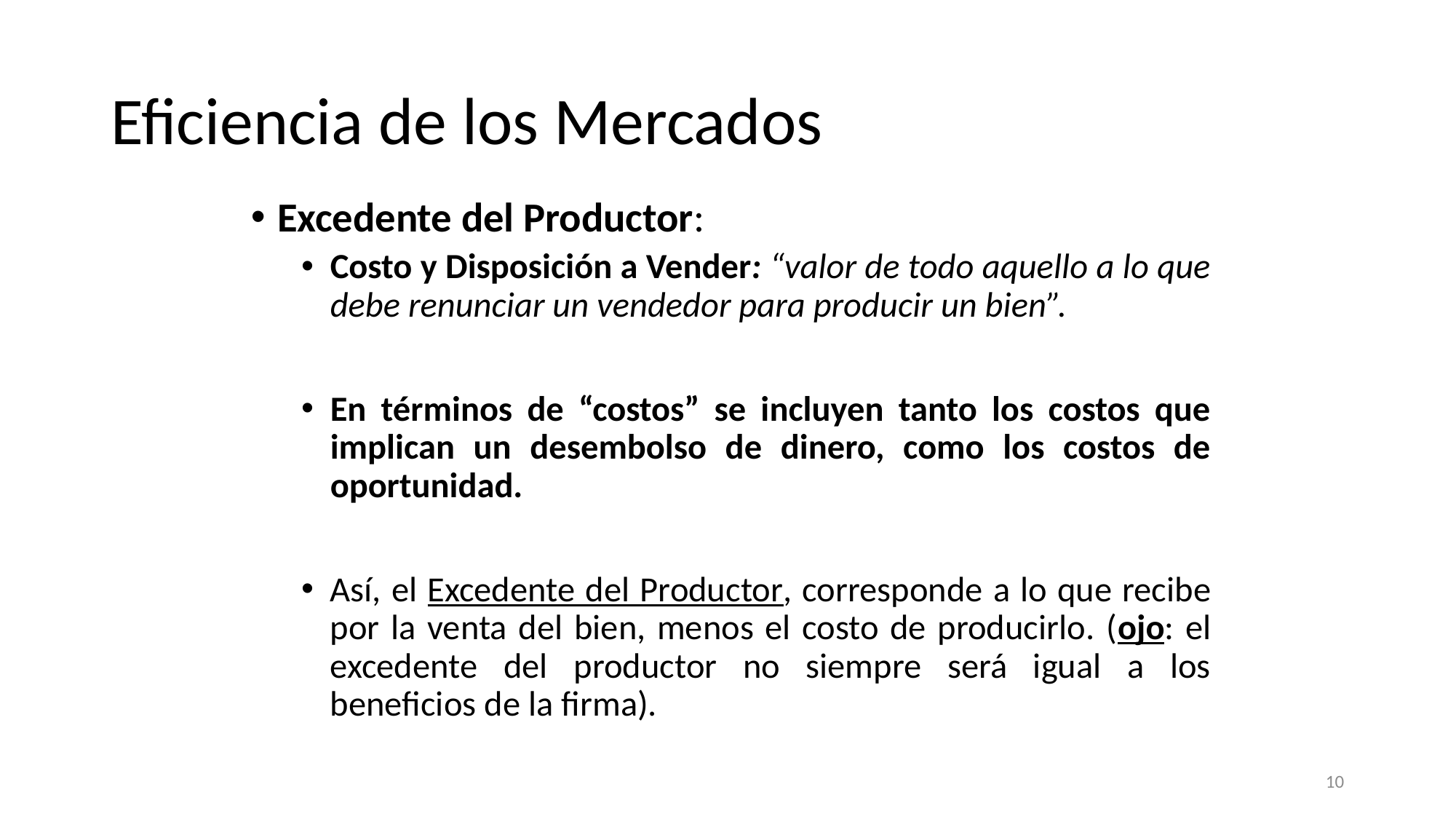

# Eficiencia de los Mercados
Excedente del Productor:
Costo y Disposición a Vender: “valor de todo aquello a lo que debe renunciar un vendedor para producir un bien”.

En términos de “costos” se incluyen tanto los costos que implican un desembolso de dinero, como los costos de oportunidad.

Así, el Excedente del Productor, corresponde a lo que recibe por la venta del bien, menos el costo de producirlo. (ojo: el excedente del productor no siempre será igual a los beneficios de la firma).
10